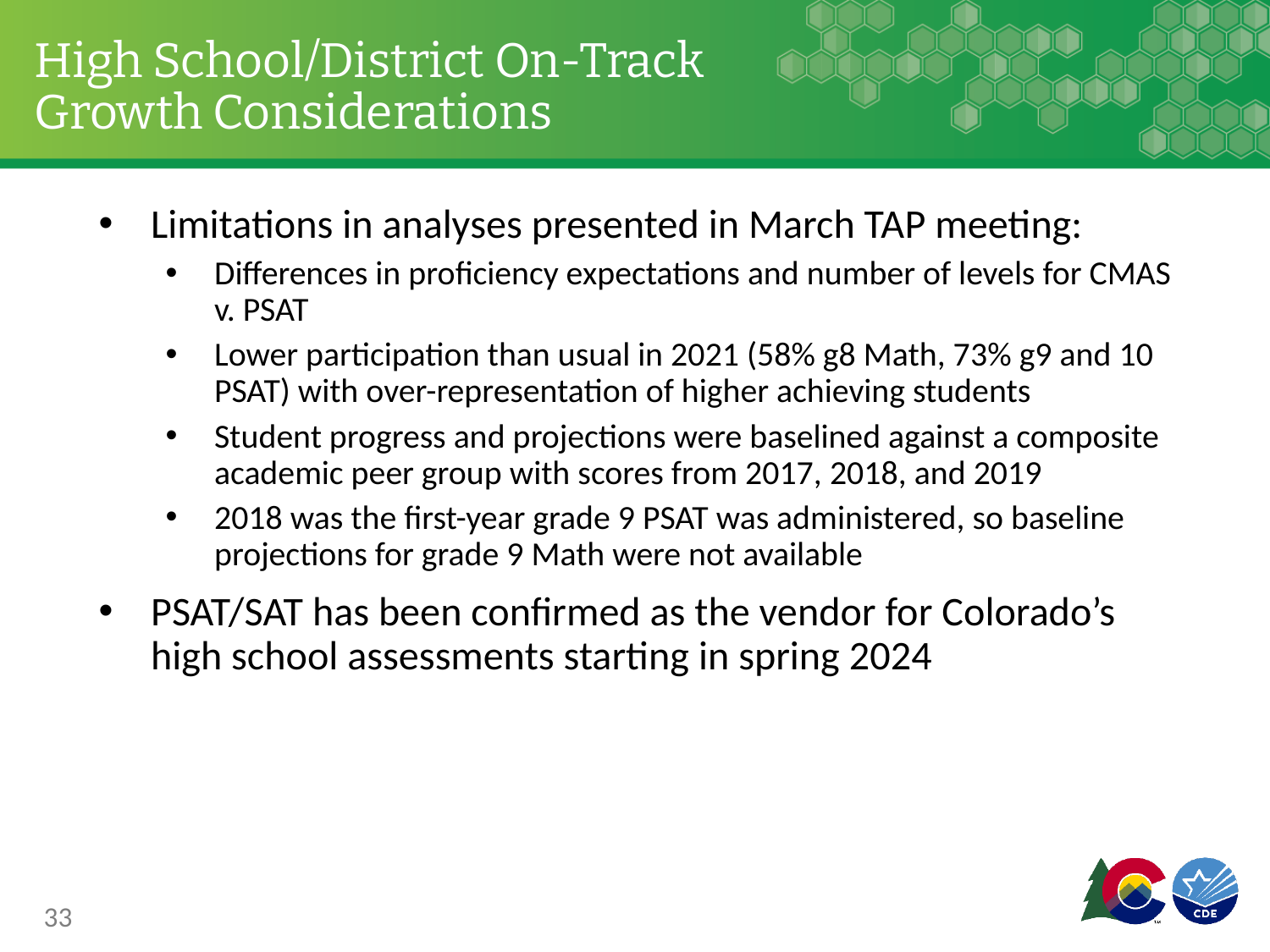

# High School/District On-Track Growth Considerations
Limitations in analyses presented in March TAP meeting:
Differences in proficiency expectations and number of levels for CMAS v. PSAT
Lower participation than usual in 2021 (58% g8 Math, 73% g9 and 10 PSAT) with over-representation of higher achieving students
Student progress and projections were baselined against a composite academic peer group with scores from 2017, 2018, and 2019
2018 was the first-year grade 9 PSAT was administered, so baseline projections for grade 9 Math were not available
PSAT/SAT has been confirmed as the vendor for Colorado’s high school assessments starting in spring 2024

33